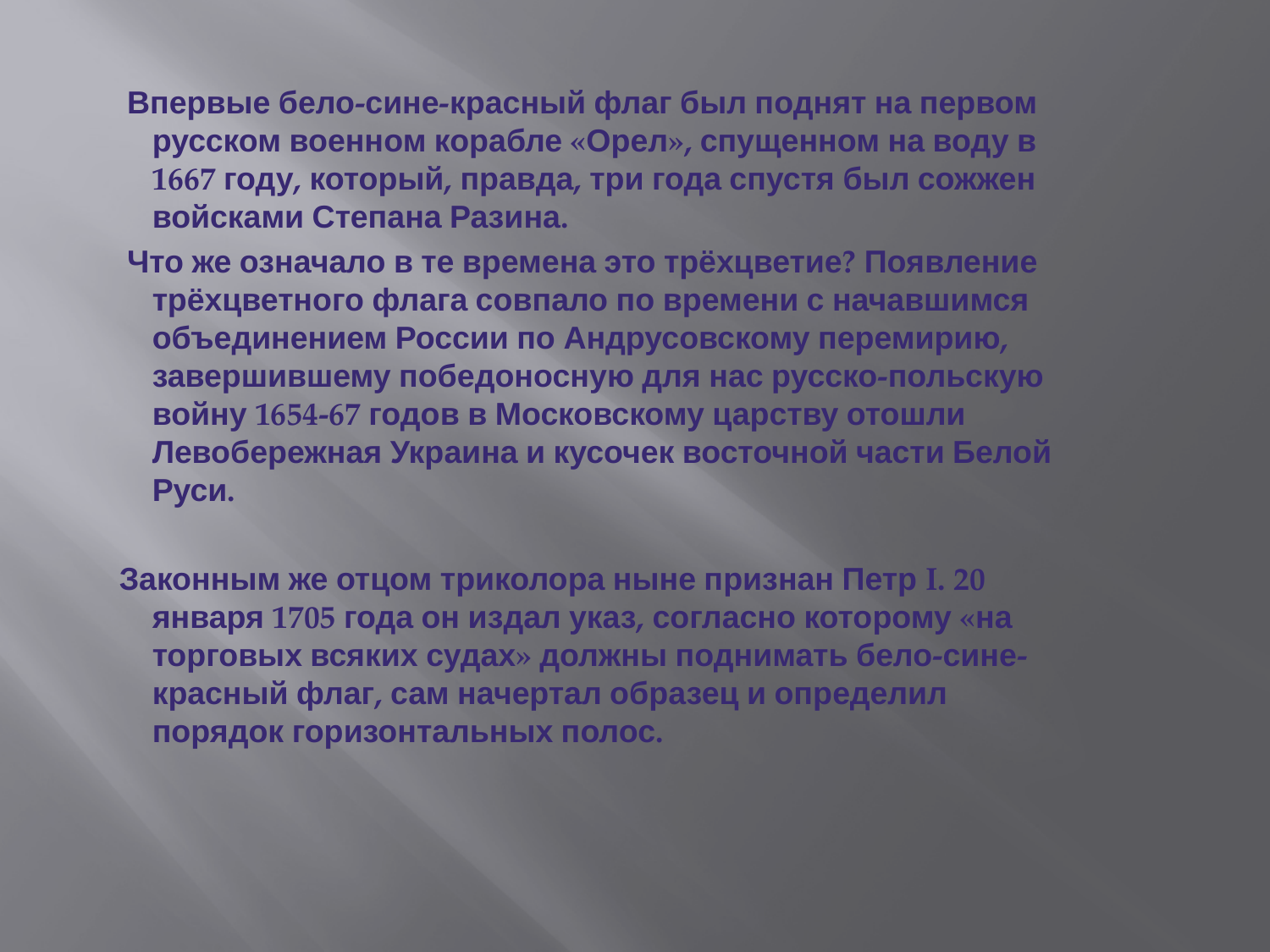

Впервые бело-сине-красный флаг был поднят на первом русском военном корабле «Орел», спущенном на воду в 1667 году, который, правда, три года спустя был сожжен войсками Степана Разина.
    Что же означало в те времена это трёхцветие? Появление трёхцветного флага совпало по времени с начавшимся объединением России по Андрусовскому перемирию, завершившему победоносную для нас русско-польскую войну 1654-67 годов в Московскому царству отошли Левобережная Украина и кусочек восточной части Белой Руси.

   Законным же отцом триколора ныне признан Петр I. 20 января 1705 года он издал указ, согласно которому «на торговых всяких судах» должны поднимать бело-сине-красный флаг, сам начертал образец и определил порядок горизонтальных полос.